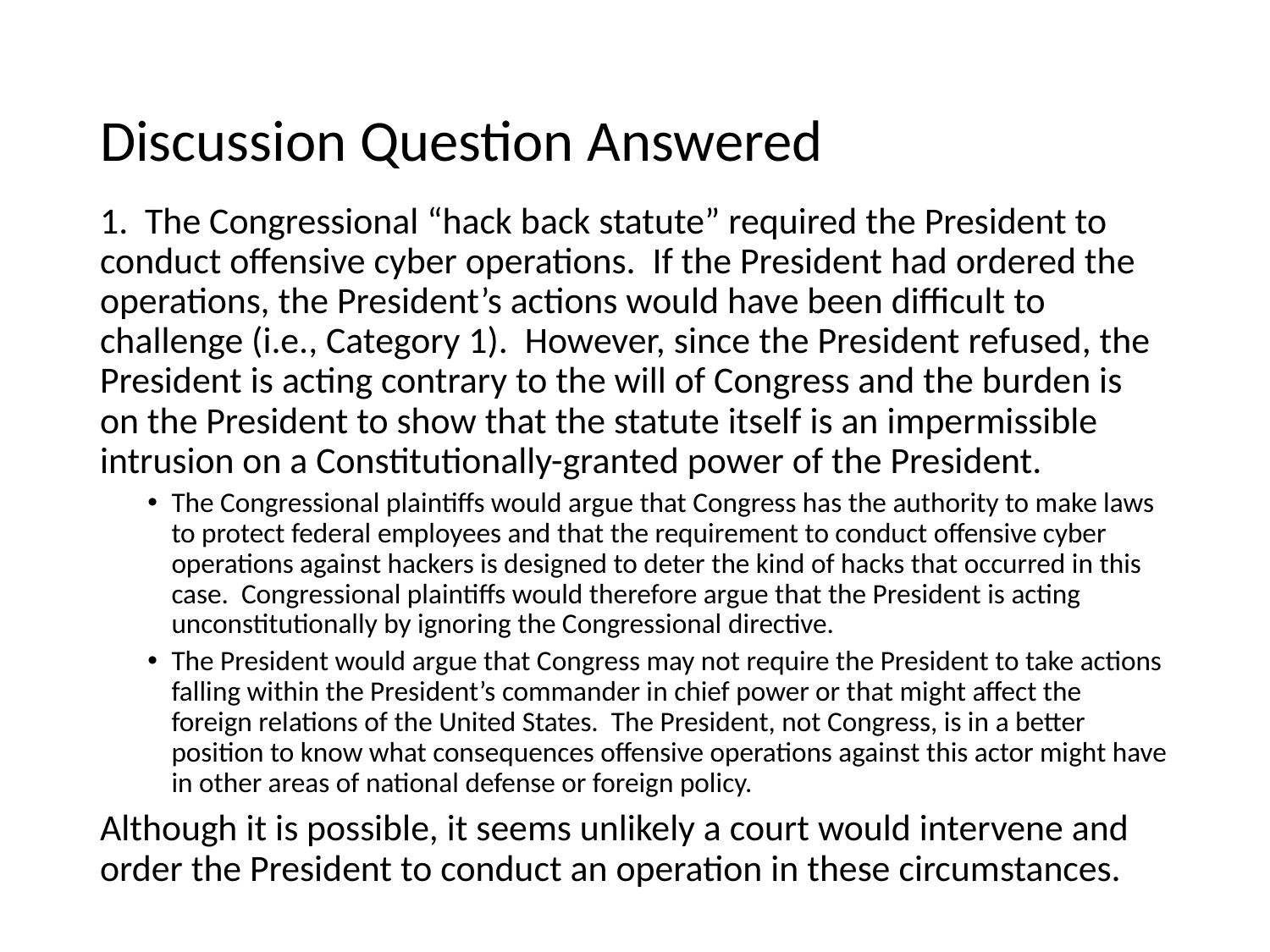

# Discussion Question Answered
1.  The Congressional “hack back statute” required the President to conduct offensive cyber operations.  If the President had ordered the operations, the President’s actions would have been difficult to challenge (i.e., Category 1).  However, since the President refused, the President is acting contrary to the will of Congress and the burden is on the President to show that the statute itself is an impermissible intrusion on a Constitutionally-granted power of the President.
The Congressional plaintiffs would argue that Congress has the authority to make laws to protect federal employees and that the requirement to conduct offensive cyber operations against hackers is designed to deter the kind of hacks that occurred in this case.  Congressional plaintiffs would therefore argue that the President is acting unconstitutionally by ignoring the Congressional directive.
The President would argue that Congress may not require the President to take actions falling within the President’s commander in chief power or that might affect the foreign relations of the United States.  The President, not Congress, is in a better position to know what consequences offensive operations against this actor might have in other areas of national defense or foreign policy.
Although it is possible, it seems unlikely a court would intervene and order the President to conduct an operation in these circumstances.